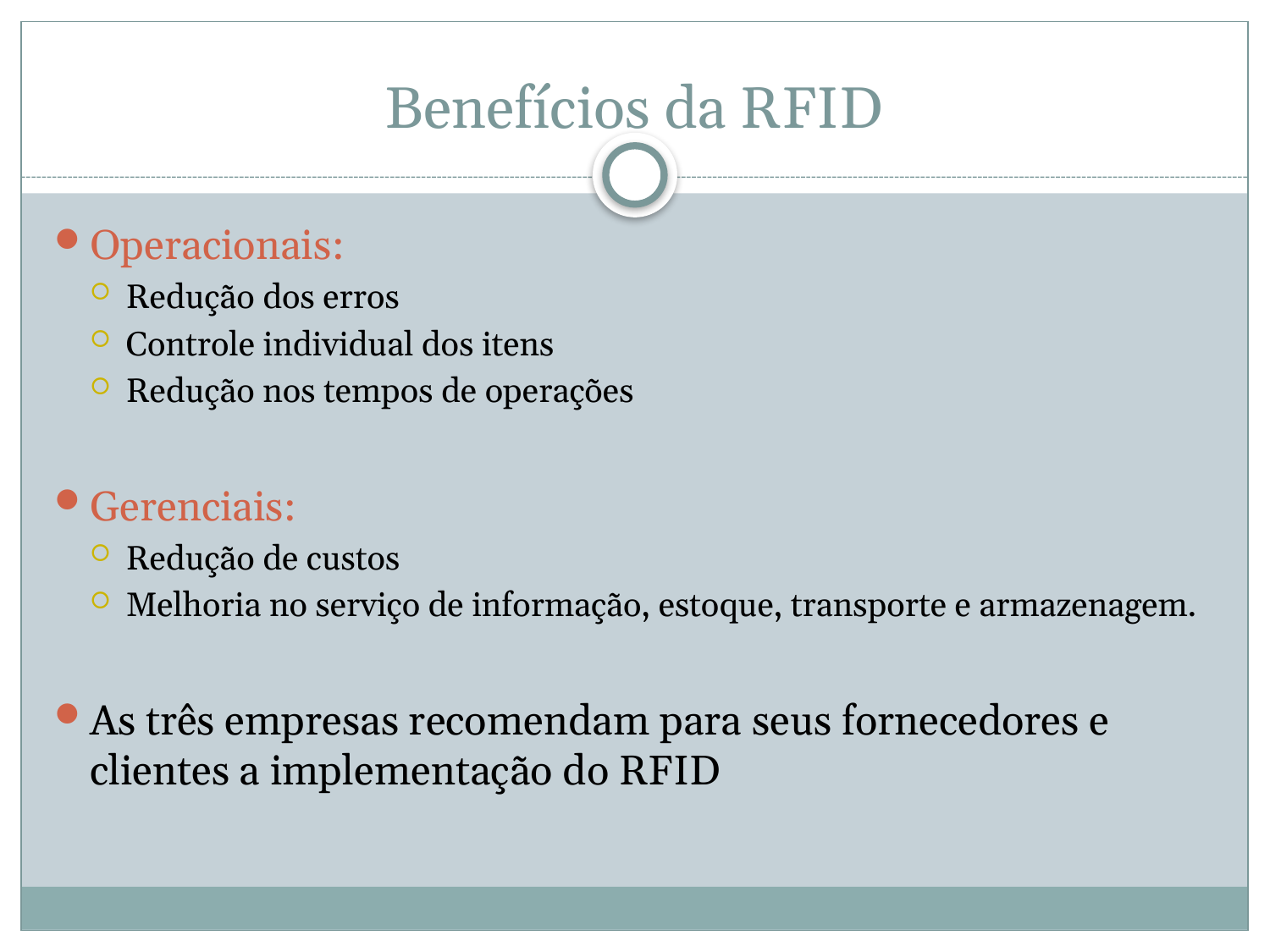

# Benefícios da RFID
Operacionais:
Redução dos erros
Controle individual dos itens
Redução nos tempos de operações

Gerenciais:
Redução de custos
Melhoria no serviço de informação, estoque, transporte e armazenagem.

As três empresas recomendam para seus fornecedores e clientes a implementação do RFID